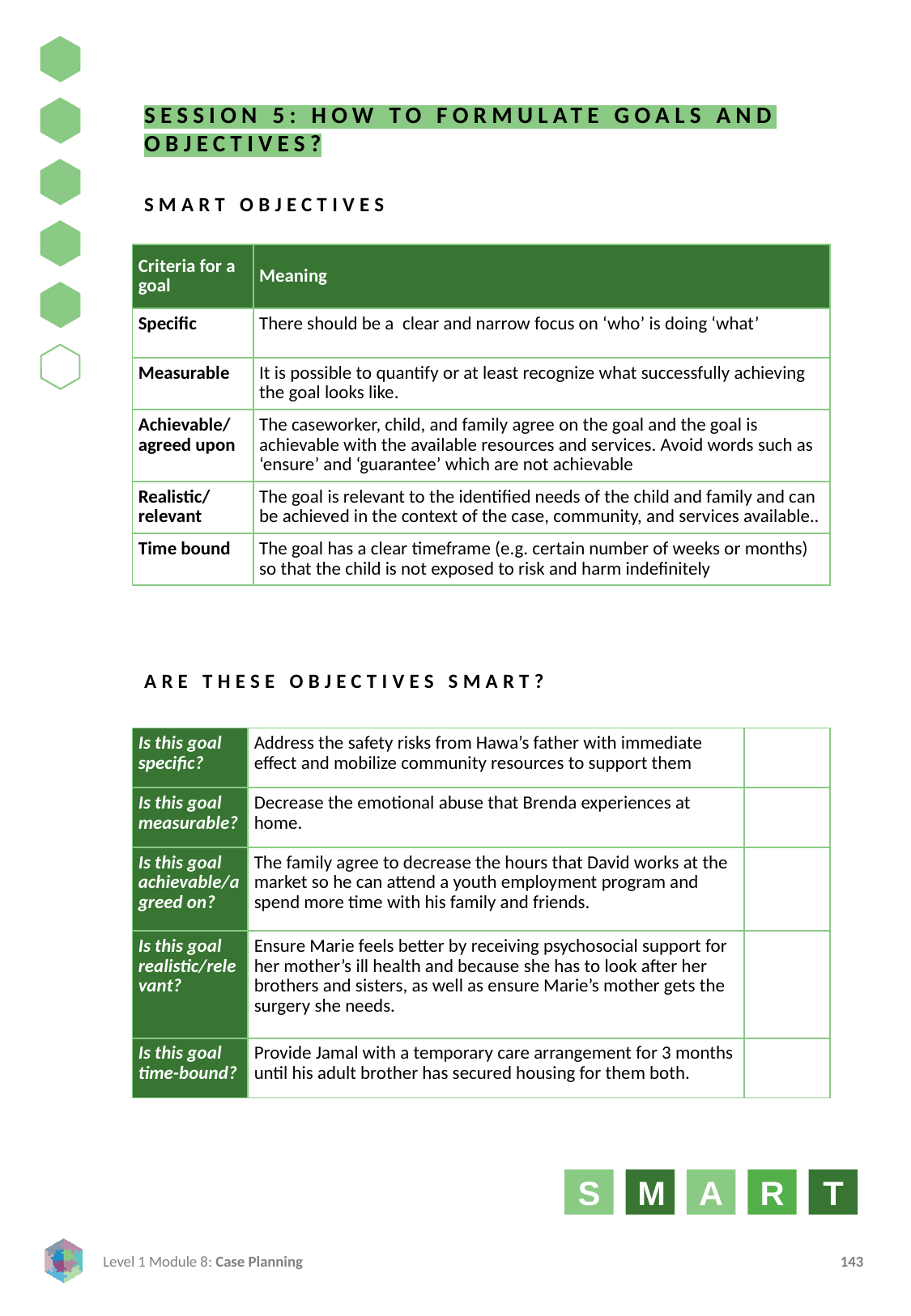

SESSION 5: HOW TO FORMULATE GOALS AND OBJECTIVES?

SMART OBJECTIVES

| Criteria for a goal | Meaning |
| --- | --- |
| Specific | There should be a clear and narrow focus on ‘who’ is doing ‘what’ |
| Measurable | It is possible to quantify or at least recognize what successfully achieving the goal looks like. |
| Achievable/ agreed upon | The caseworker, child, and family agree on the goal and the goal is achievable with the available resources and services. Avoid words such as ‘ensure’ and ‘guarantee’ which are not achievable |
| Realistic/ relevant | The goal is relevant to the identified needs of the child and family and can be achieved in the context of the case, community, and services available.. |
| Time bound | The goal has a clear timeframe (e.g. certain number of weeks or months) so that the child is not exposed to risk and harm indefinitely |

ARE THESE OBJECTIVES SMART?
| Is this goal specific? | Address the safety risks from Hawa’s father with immediate effect and mobilize community resources to support them |  |
| --- | --- | --- |
| Is this goal measurable? | Decrease the emotional abuse that Brenda experiences at home. |  |
| Is this goal achievable/agreed on? | The family agree to decrease the hours that David works at the market so he can attend a youth employment program and spend more time with his family and friends. |  |
| Is this goal realistic/relevant? | Ensure Marie feels better by receiving psychosocial support for her mother’s ill health and because she has to look after her brothers and sisters, as well as ensure Marie’s mother gets the surgery she needs. |  |
| Is this goal time-bound? | Provide Jamal with a temporary care arrangement for 3 months until his adult brother has secured housing for them both. |  |
S
M
A
R
T